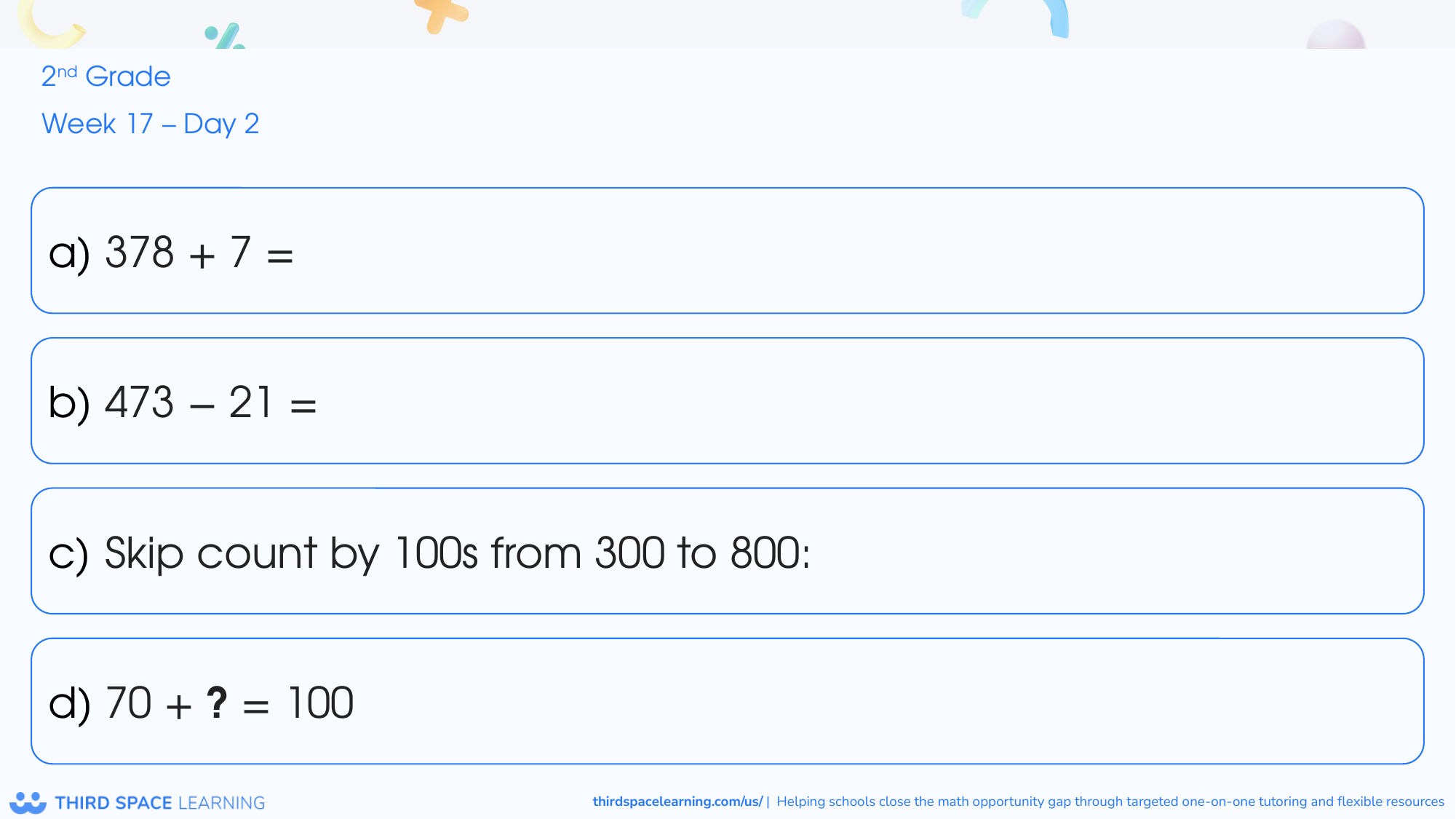

2nd Grade
Week 17 – Day 2
378 + 7 =
473 − 21 =
Skip count by 100s from 300 to 800:
70 + ? = 100